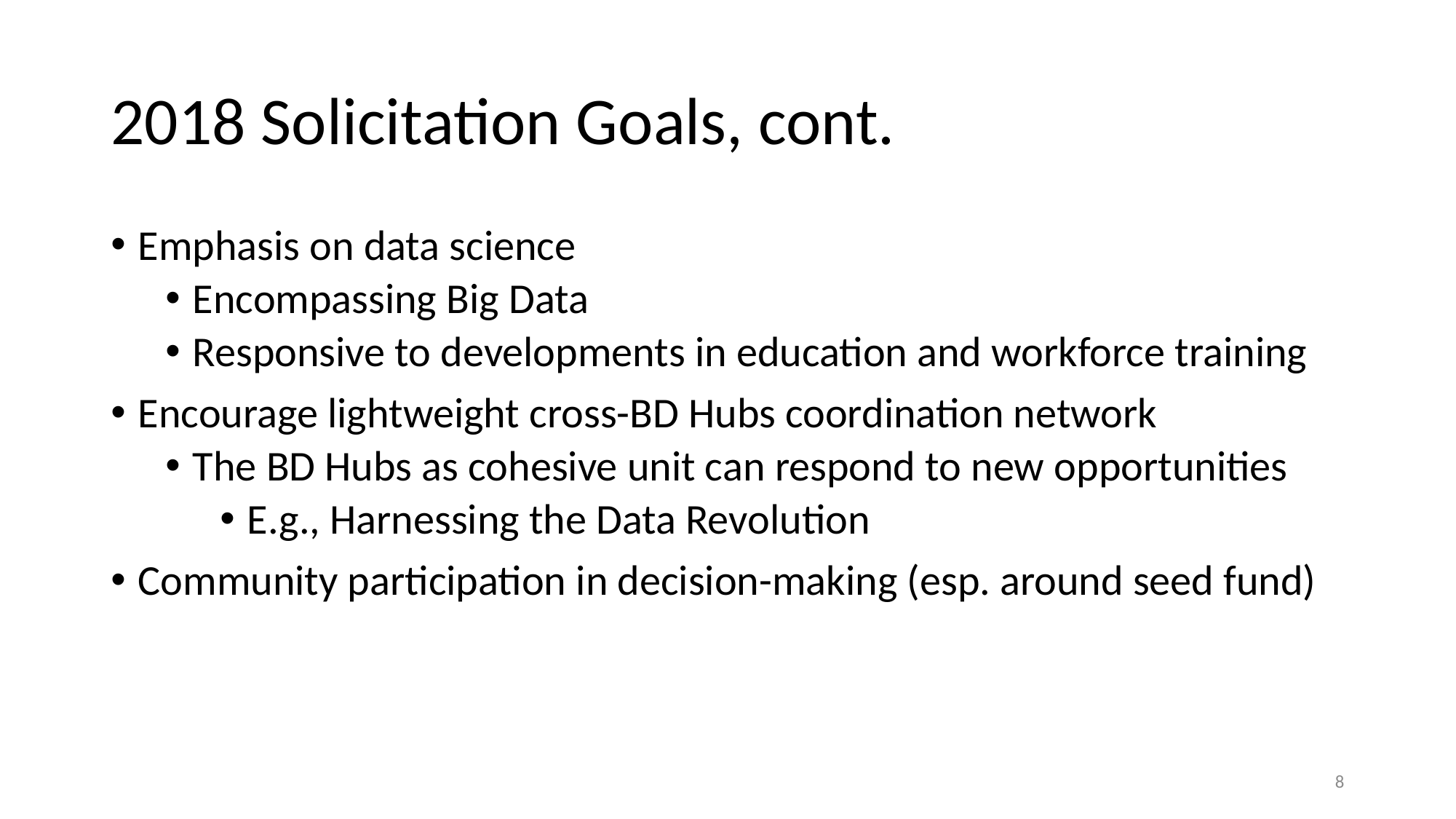

# 2018 Solicitation Goals, cont.
Emphasis on data science
Encompassing Big Data
Responsive to developments in education and workforce training
Encourage lightweight cross-BD Hubs coordination network
The BD Hubs as cohesive unit can respond to new opportunities
E.g., Harnessing the Data Revolution
Community participation in decision-making (esp. around seed fund)
8